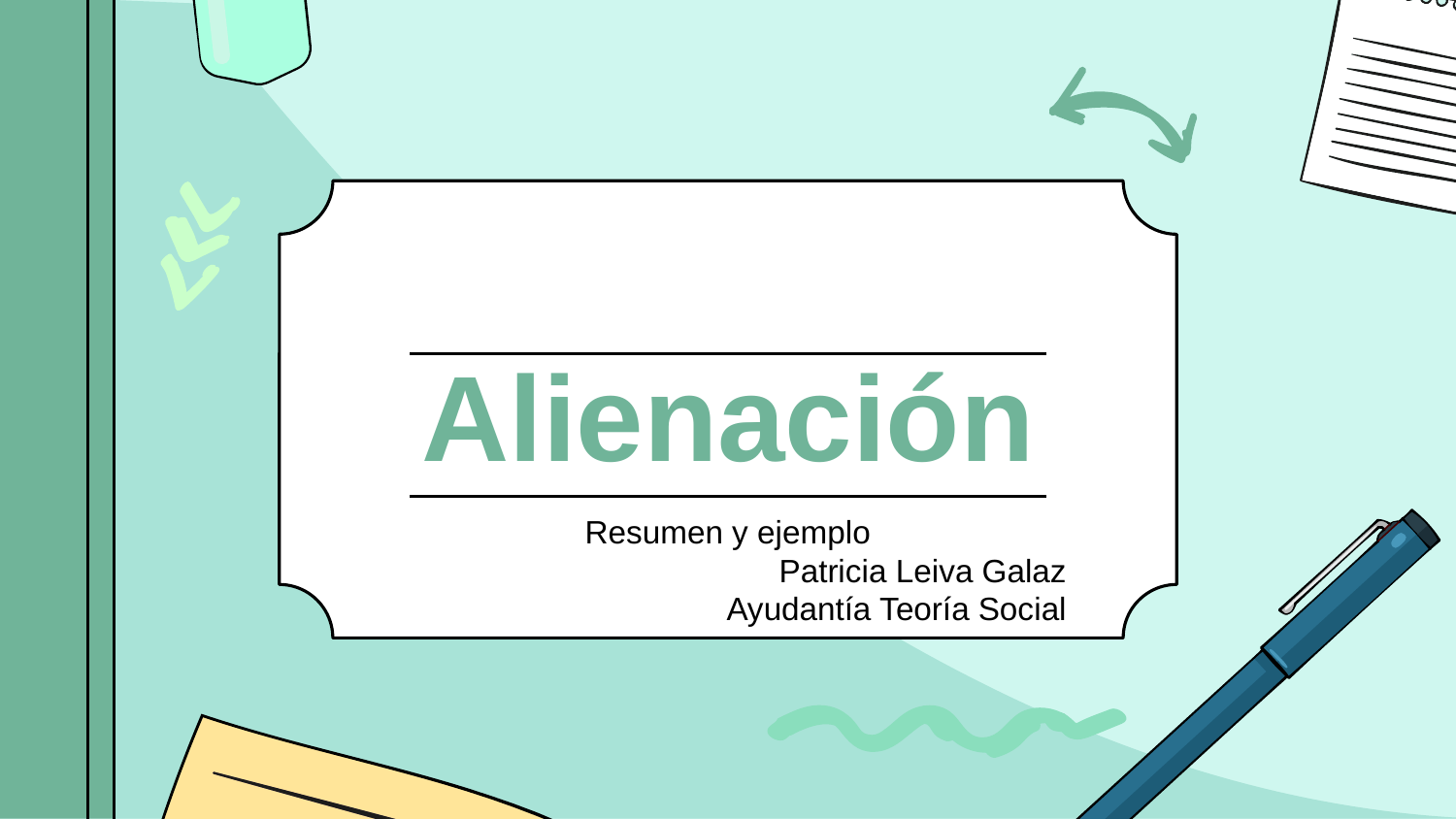

# Alienación
Resumen y ejemplo
Patricia Leiva Galaz
Ayudantía Teoría Social